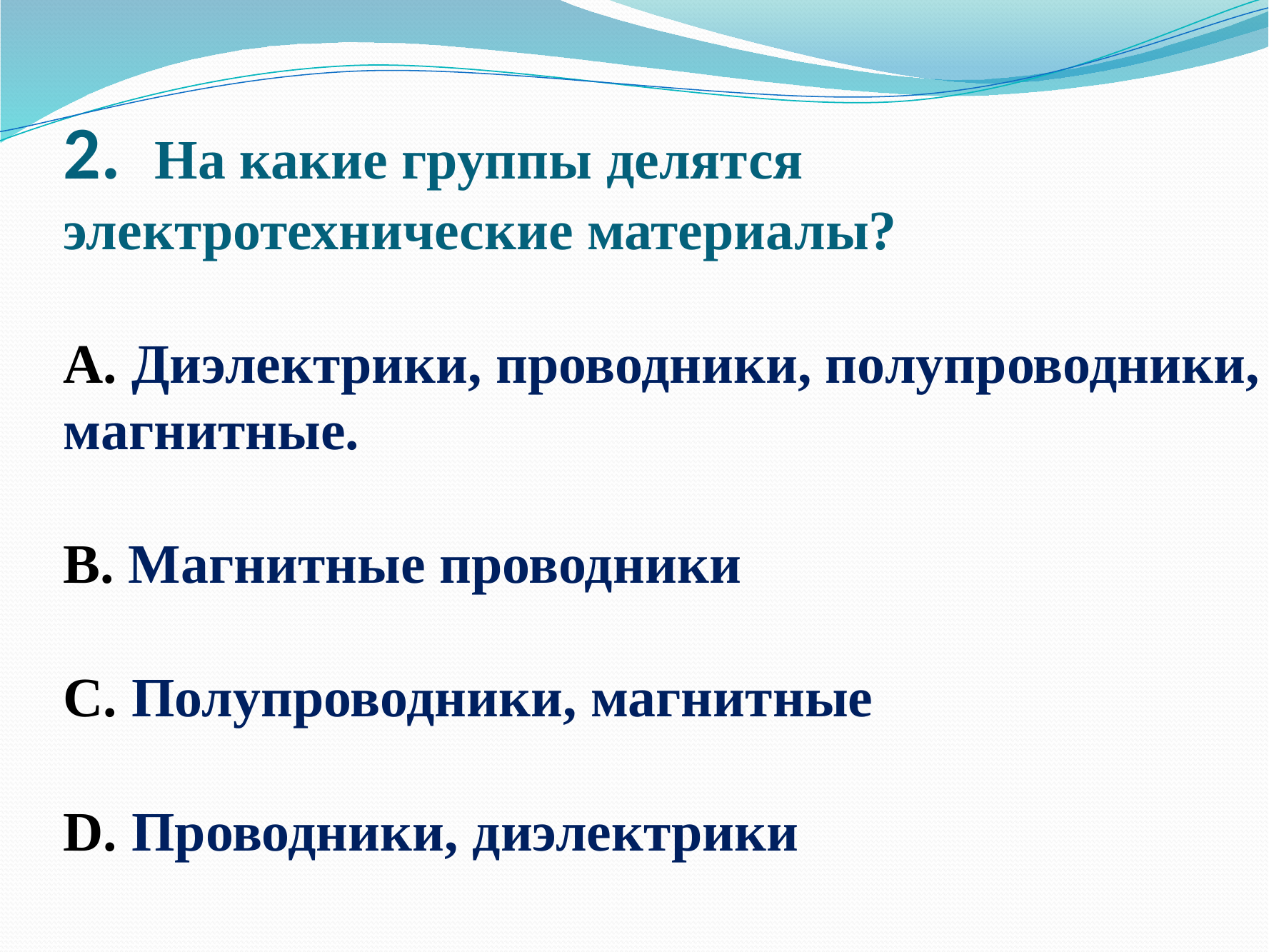

# 2.  На какие группы делятся электротехнические материалы? А. Диэлектрики, проводники, полупроводники, магнитные. В. Магнитные проводники С. Полупроводники, магнитные D. Проводники, диэлектрики